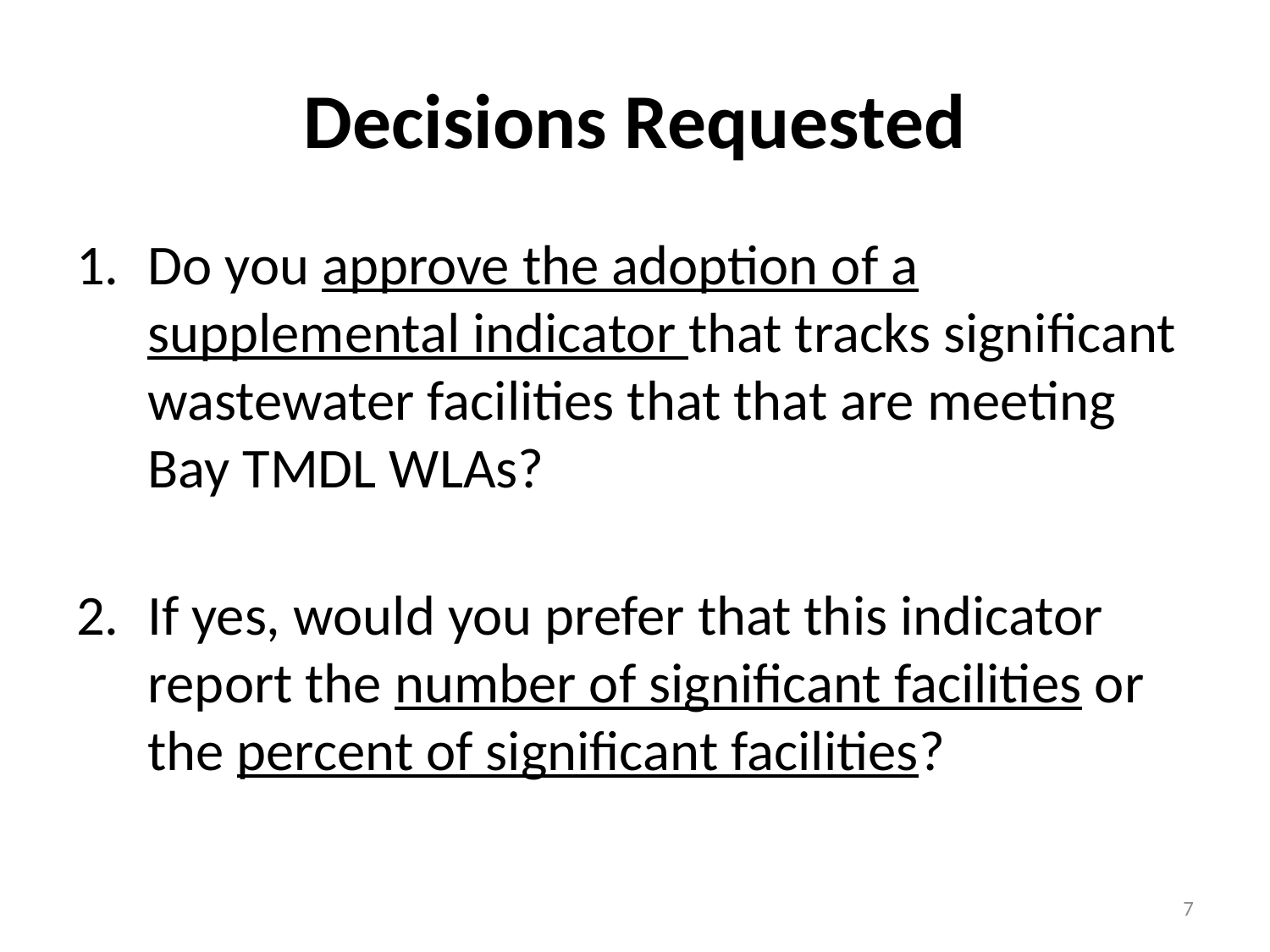

# Decisions Requested
Do you approve the adoption of a supplemental indicator that tracks significant wastewater facilities that that are meeting Bay TMDL WLAs?
If yes, would you prefer that this indicator report the number of significant facilities or the percent of significant facilities?
7